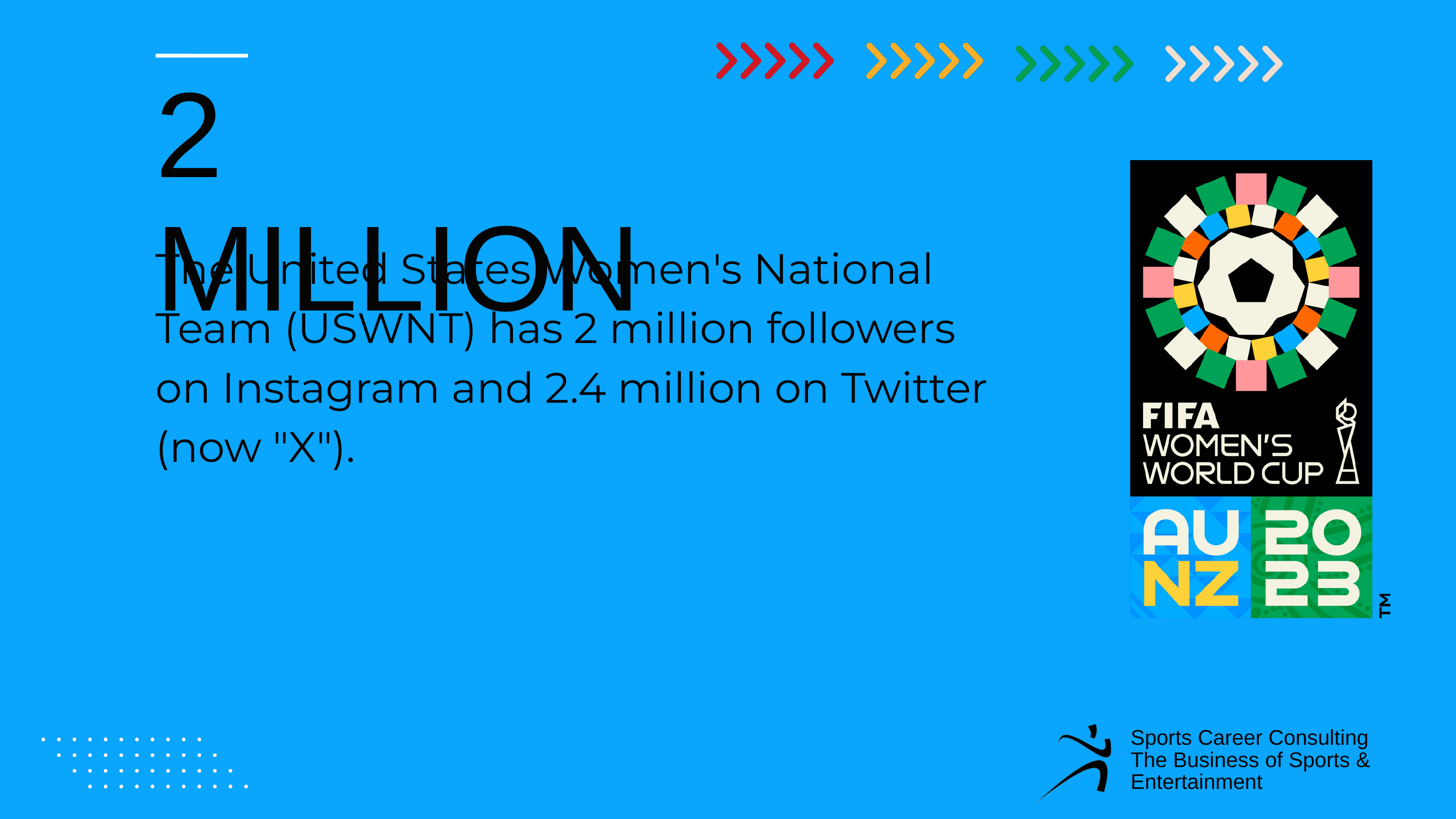

2 MILLION

The United States Women's National Team (USWNT) has 2 million followers on Instagram and 2.4 million on Twitter (now "X").

Sports Career Consulting
The Business of Sports & Entertainment